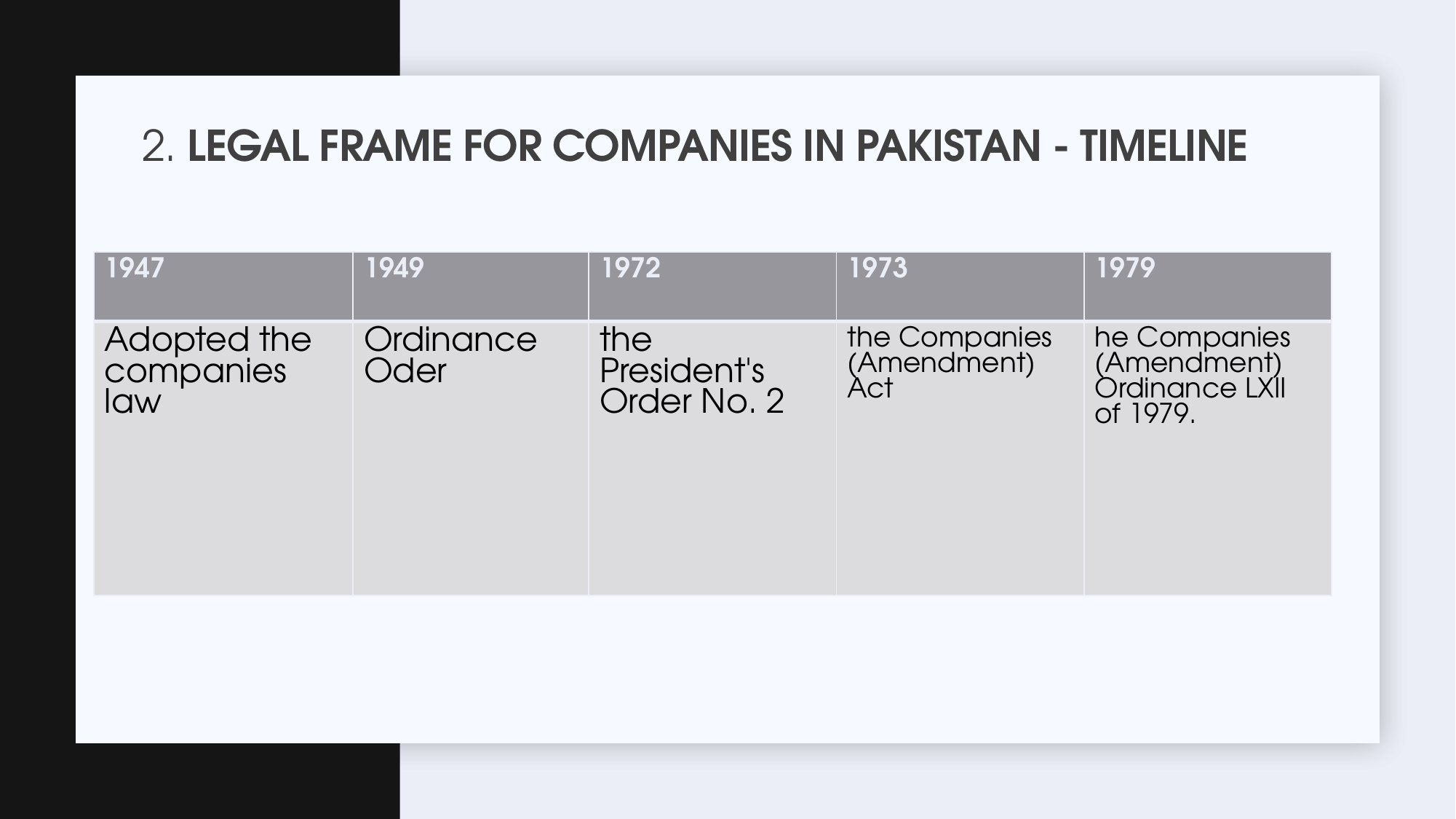

# 2. Legal Frame for Companies in Pakistan - timeline
| 1947 | 1949 | 1972 | 1973 | 1979 |
| --- | --- | --- | --- | --- |
| Adopted the companies law | Ordinance Oder | the President's Order No. 2 | the Companies (Amendment) Act | he Companies (Amendment) Ordinance LXII of 1979. |